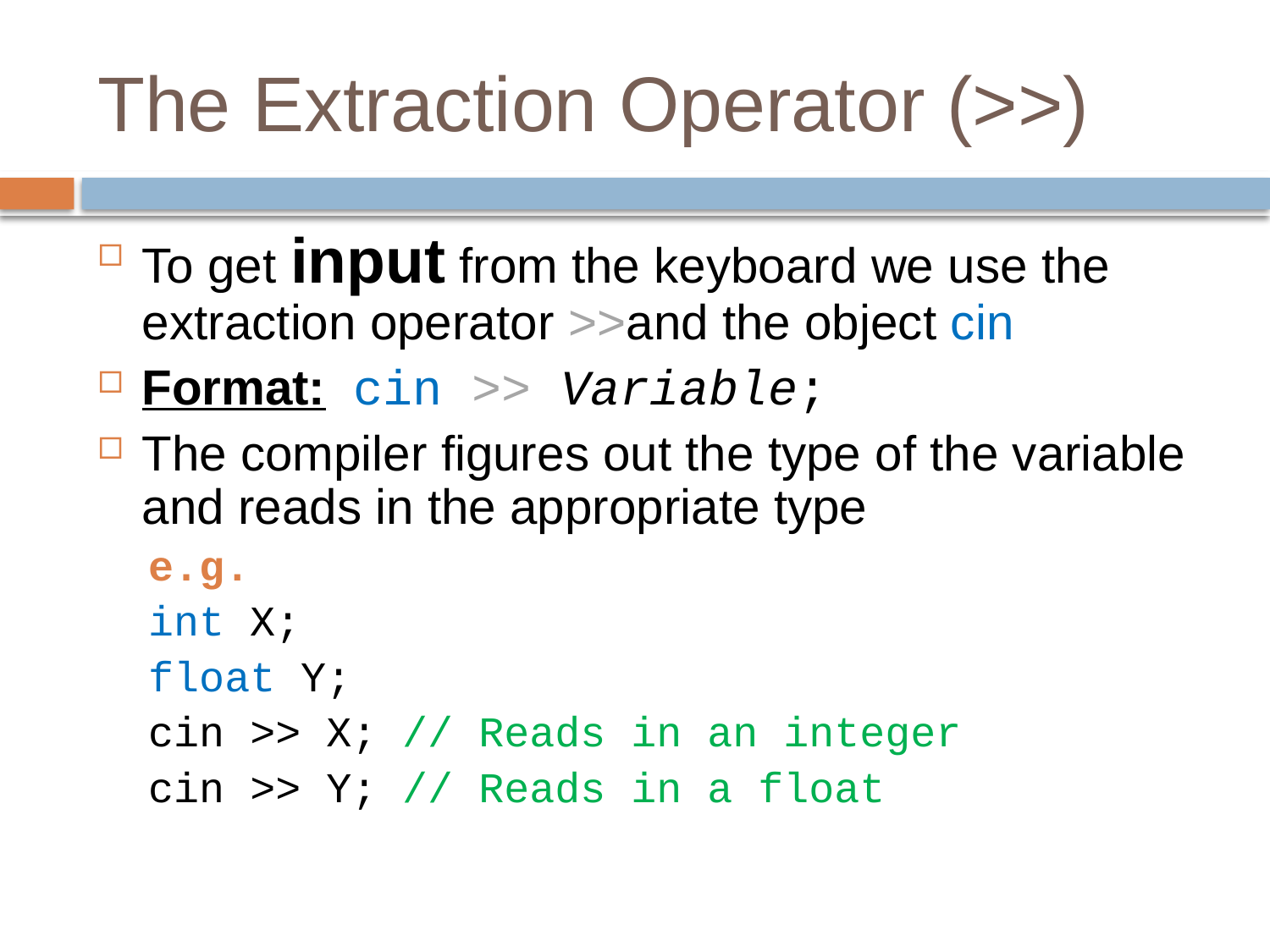

# The Extraction Operator (>>)
To get input from the keyboard we use the extraction operator >>and the object cin
Format:  cin >> Variable;
The compiler figures out the type of the variable and reads in the appropriate type
e.g.
int X;
float Y;
cin >> X; // Reads in an integer
cin >> Y; // Reads in a float